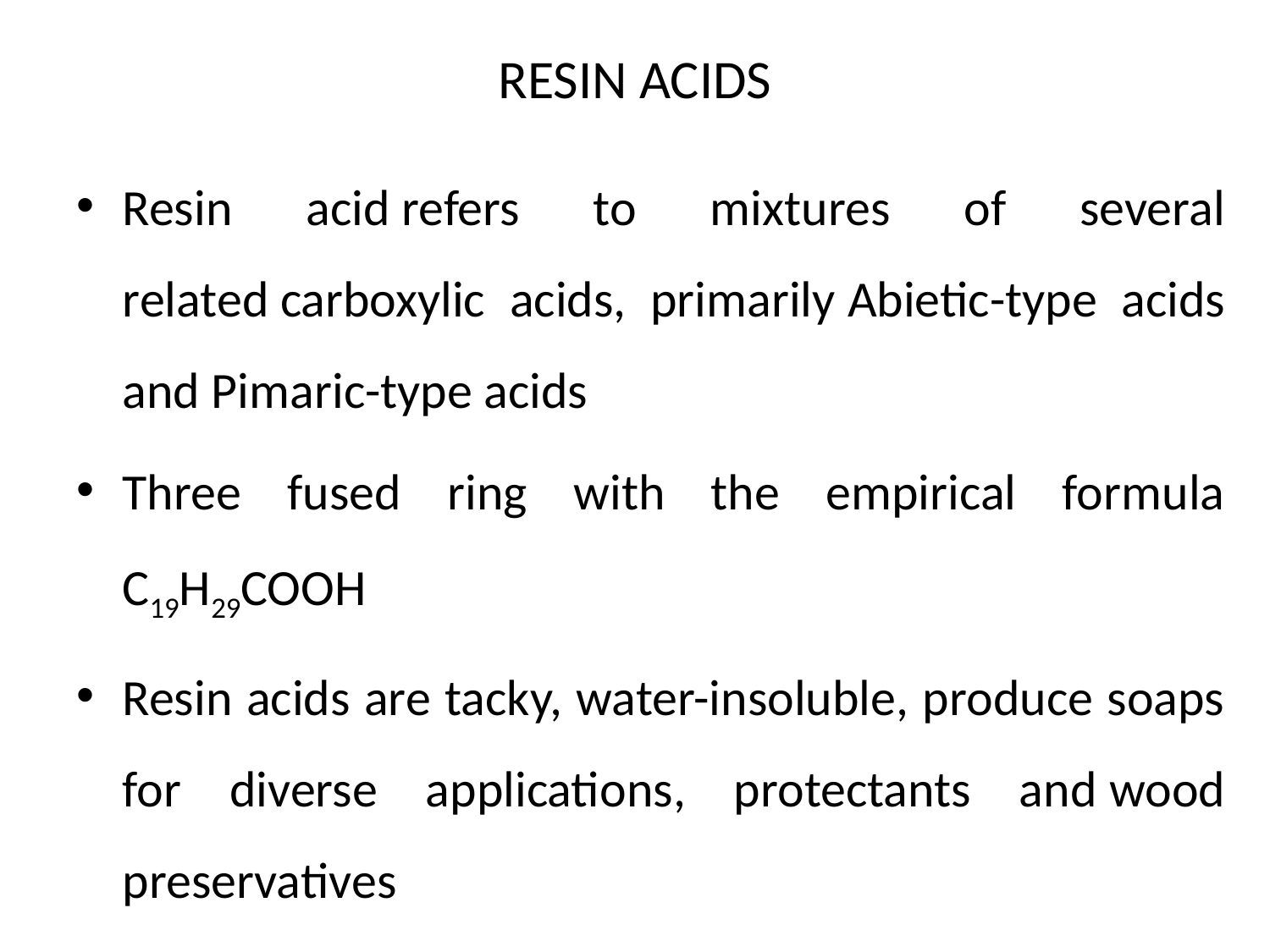

# RESIN ACIDS
Resin acid refers to mixtures of several related carboxylic acids, primarily Abietic-type acids and Pimaric-type acids
Three fused ring with the empirical formula C19H29COOH
Resin acids are tacky, water-insoluble, produce soaps for diverse applications, protectants and wood preservatives